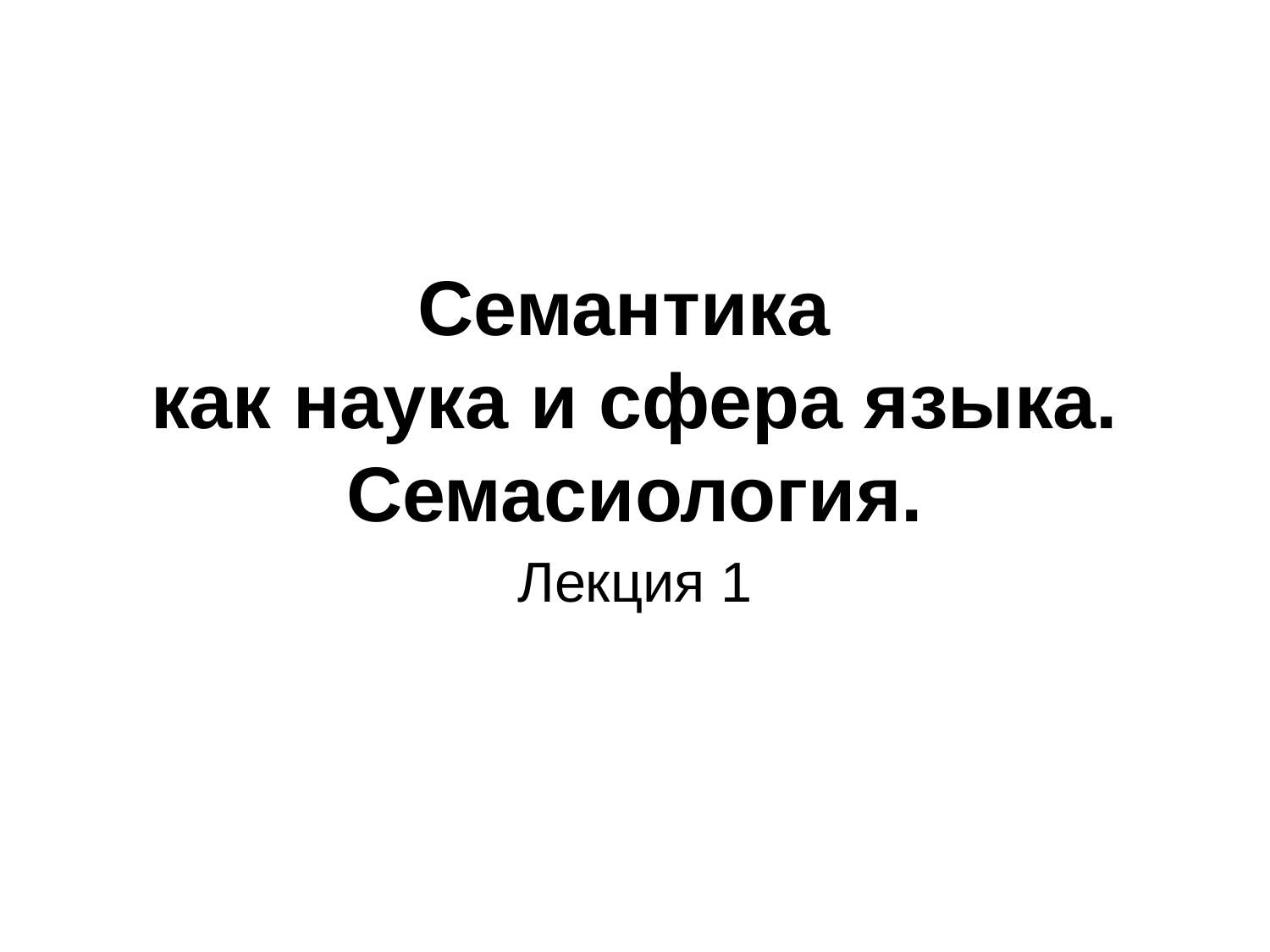

# Семантика как наука и сфера языка. Семасиология.
Лекция 1